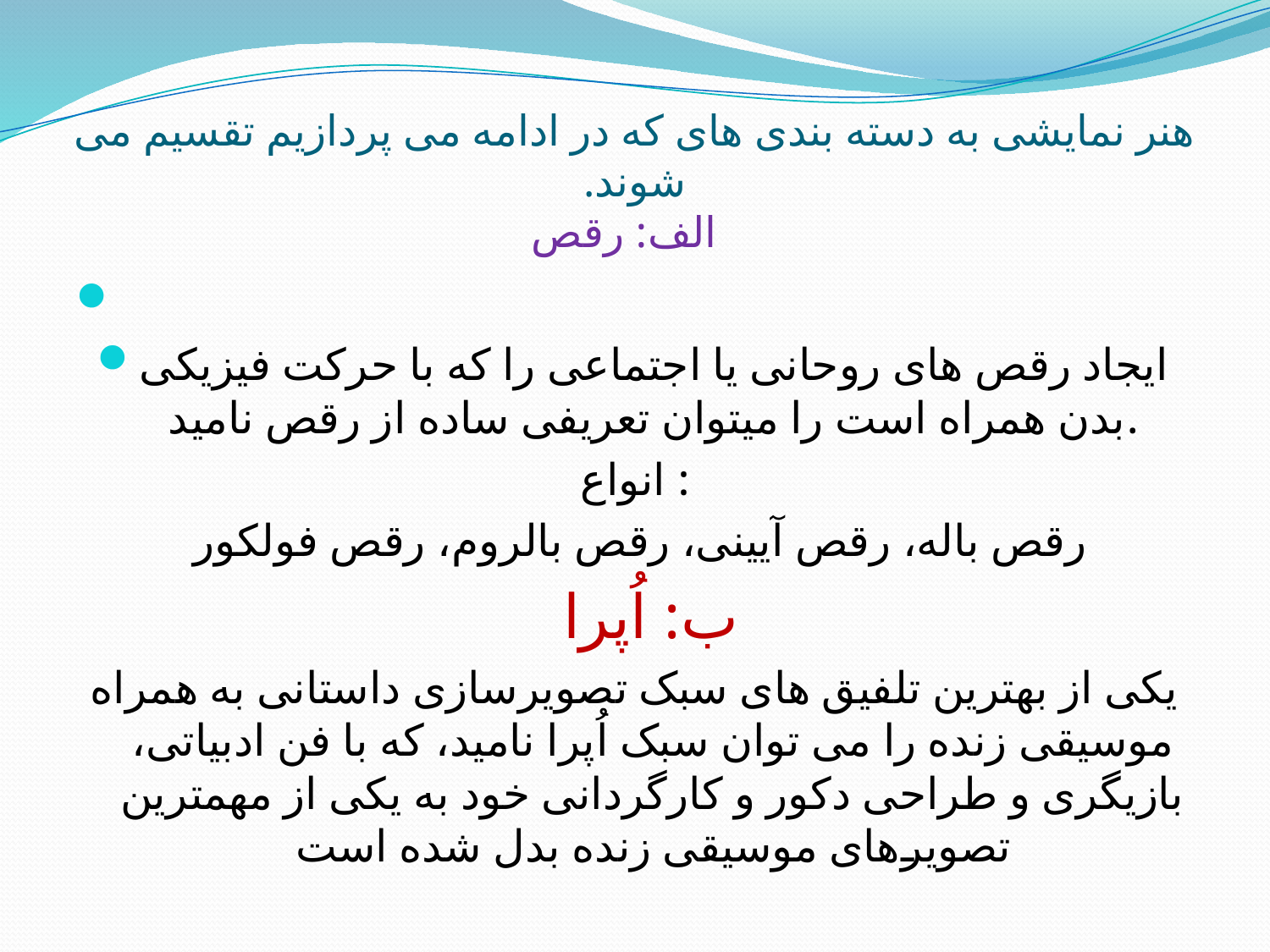

# هنر نمایشی به دسته بندی های که در ادامه می پردازیم تقسیم می شوند. الف: رقص

ایجاد رقص های روحانی یا اجتماعی را که با حرکت فیزیکی بدن همراه است را میتوان تعریفی ساده از رقص نامید.
انواع :
 رقص باله، رقص آیینی، رقص بالروم، رقص فولکور
  ب: اُپرا
یکی از بهترین تلفیق های سبک تصویرسازی داستانی به همراه موسیقی زنده را می توان سبک اُپرا نامید، که با فن ادبیاتی، بازیگری و طراحی دکور و کارگردانی خود به یکی از مهمترین تصویرهای موسیقی زنده بدل شده است